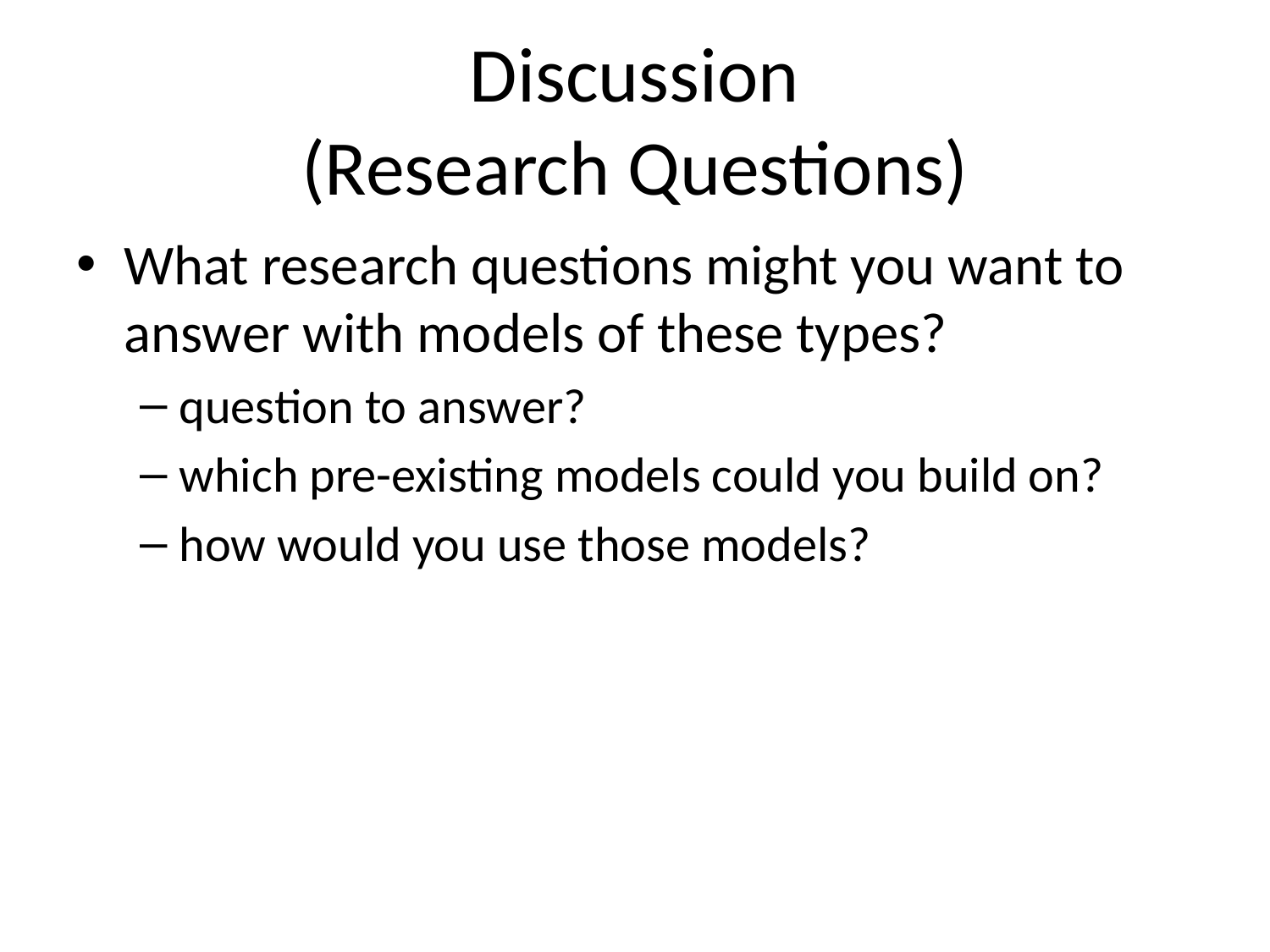

# Discussion (Research Questions)
What research questions might you want to answer with models of these types?
question to answer?
which pre-existing models could you build on?
how would you use those models?